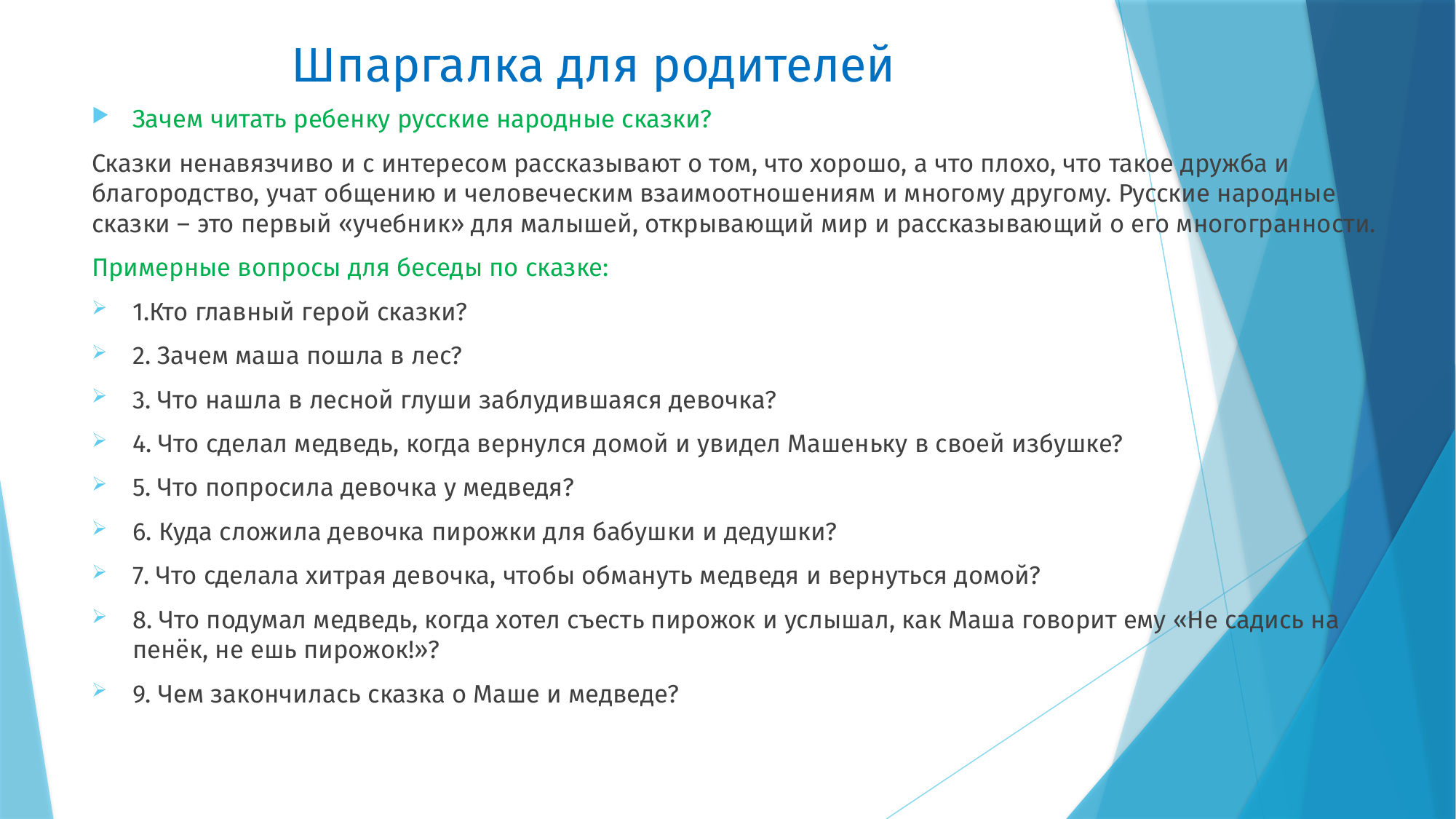

# Шпаргалка для родителей
Зачем читать ребенку русские народные сказки?
Сказки ненавязчиво и с интересом рассказывают о том, что хорошо, а что плохо, что такое дружба и благородство, учат общению и человеческим взаимоотношениям и многому другому. Русские народные сказки – это первый «учебник» для малышей, открывающий мир и рассказывающий о его многогранности.
Примерные вопросы для беседы по сказке:
1.Кто главный герой сказки?
2. Зачем маша пошла в лес?
3. Что нашла в лесной глуши заблудившаяся девочка?
4. Что сделал медведь, когда вернулся домой и увидел Машеньку в своей избушке?
5. Что попросила девочка у медведя?
6. Куда сложила девочка пирожки для бабушки и дедушки?
7. Что сделала хитрая девочка, чтобы обмануть медведя и вернуться домой?
8. Что подумал медведь, когда хотел съесть пирожок и услышал, как Маша говорит ему «Не садись на пенёк, не ешь пирожок!»?
9. Чем закончилась сказка о Маше и медведе?